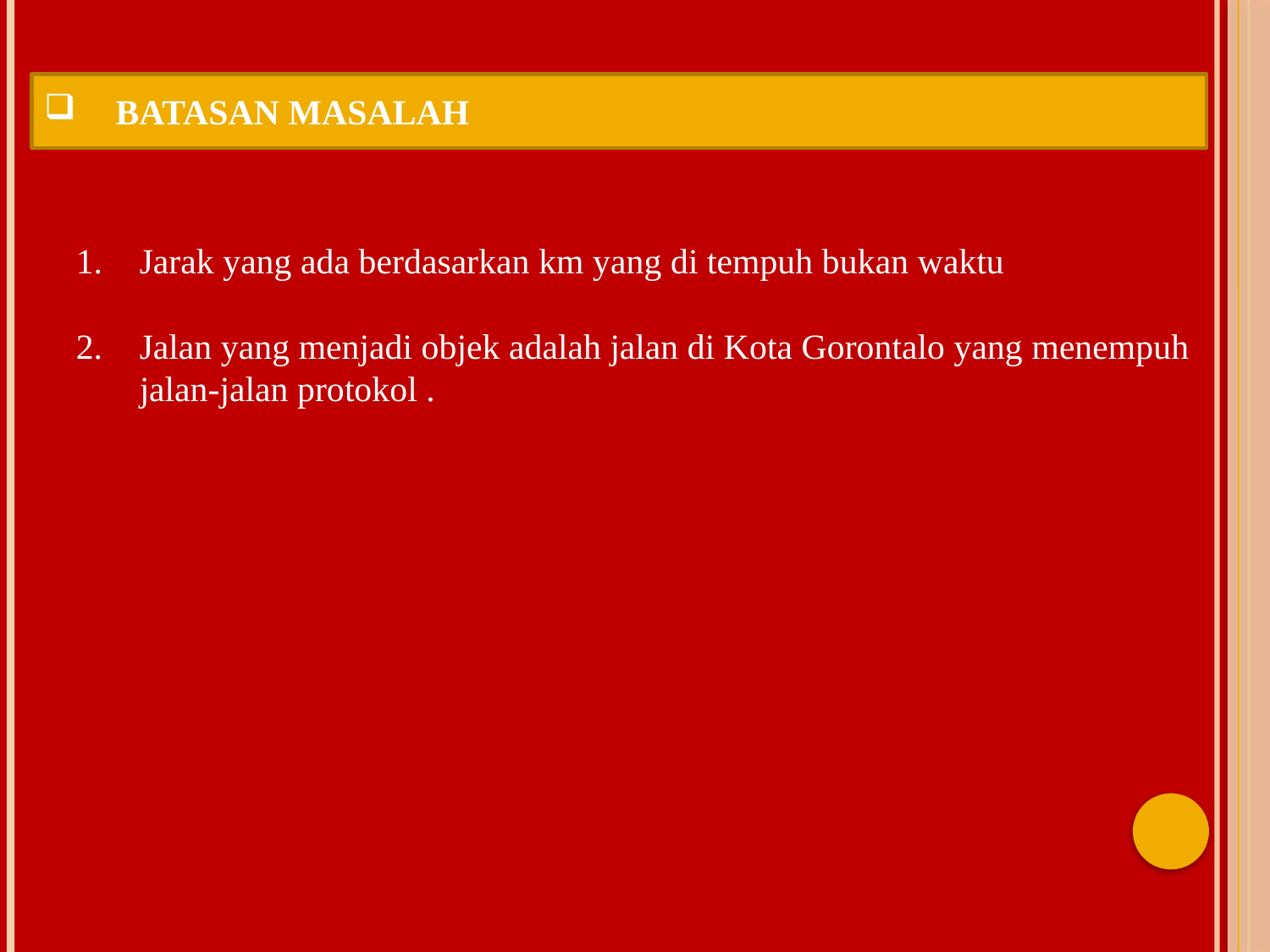

BATASAN MASALAH

Jarak yang ada berdasarkan km yang di tempuh bukan waktu

Jalan yang menjadi objek adalah jalan di Kota Gorontalo yang menempuh jalan-jalan protokol .